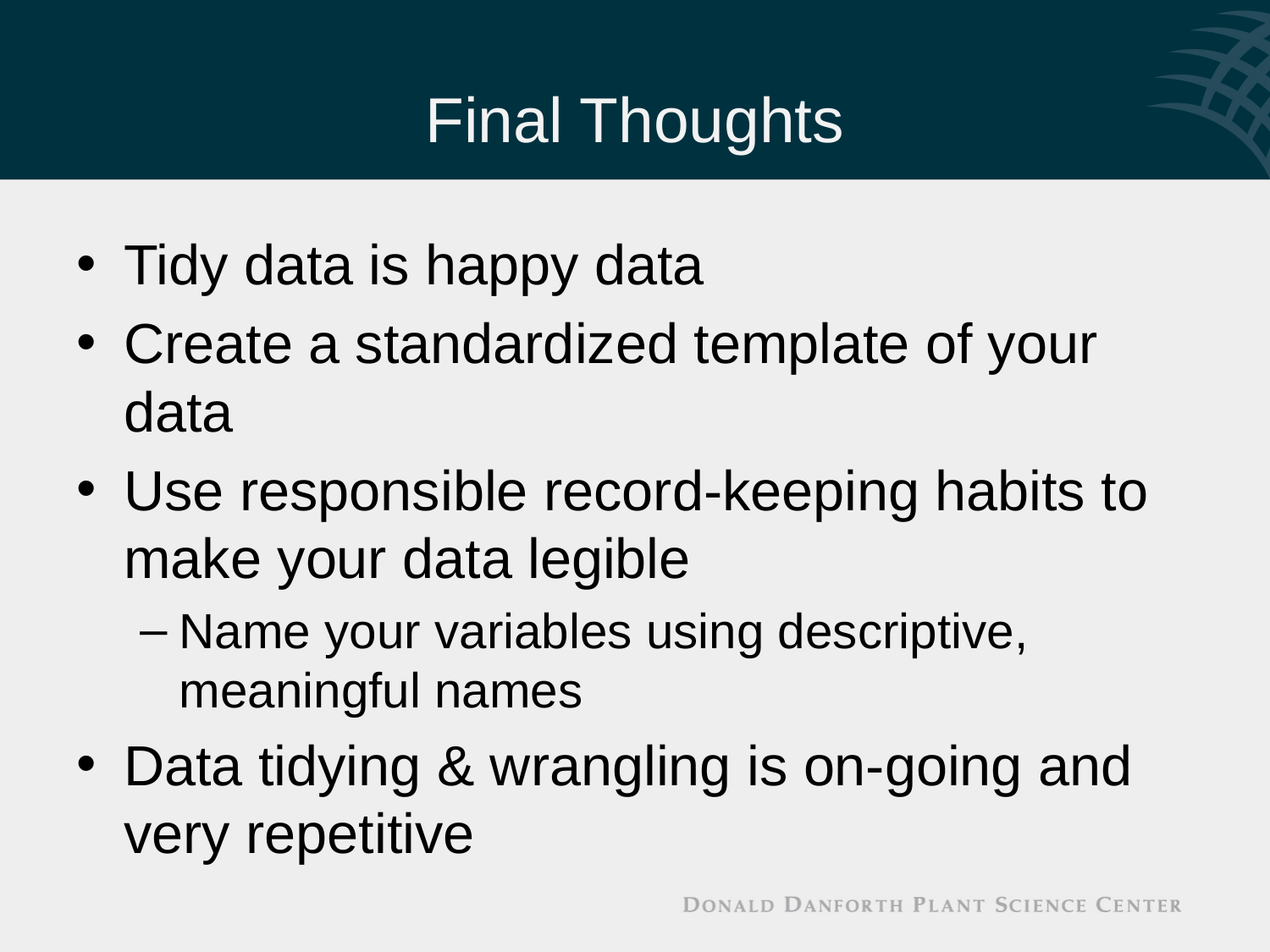

# Final Thoughts
Tidy data is happy data
Create a standardized template of your data
Use responsible record-keeping habits to make your data legible
Name your variables using descriptive, meaningful names
Data tidying & wrangling is on-going and very repetitive